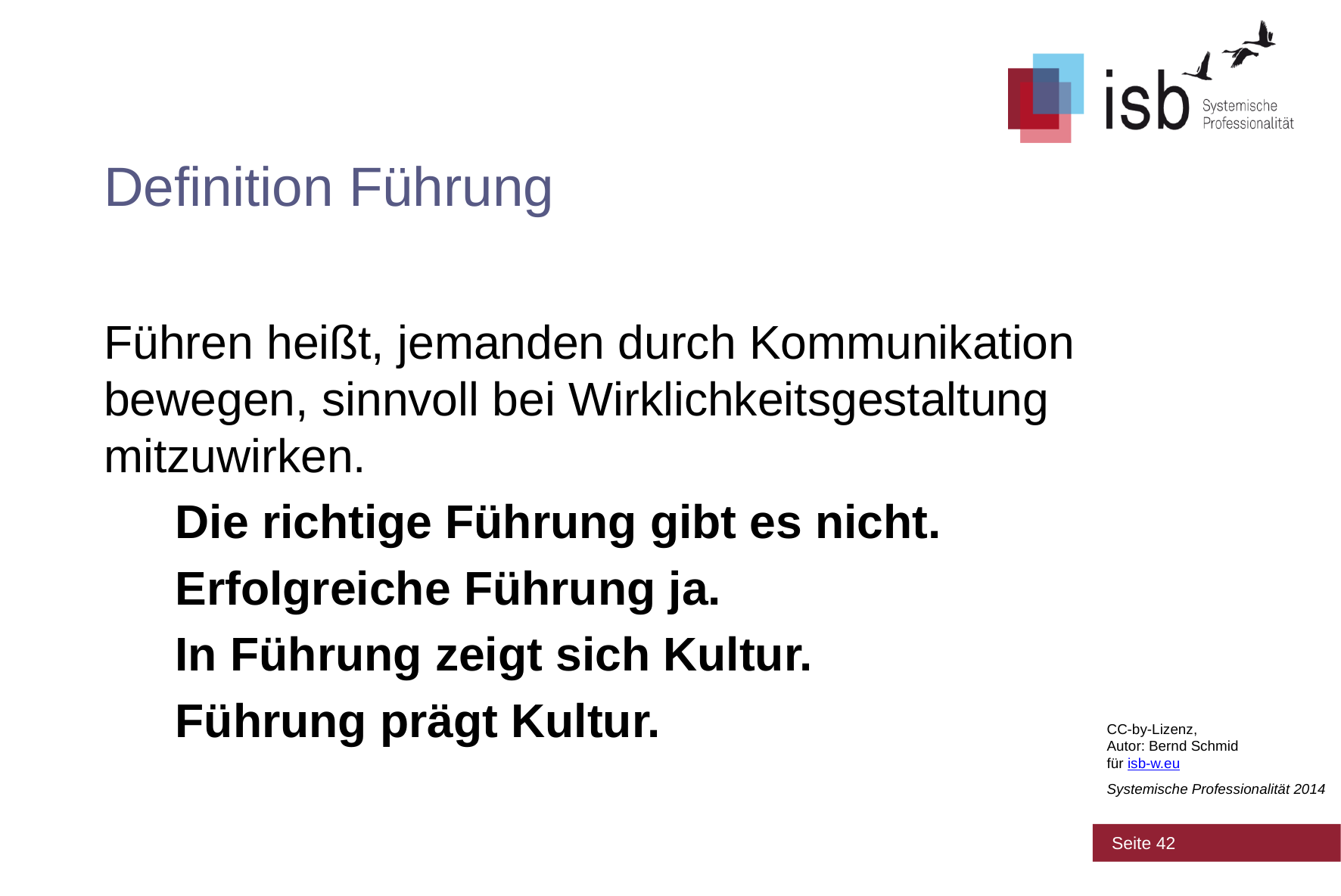

# Definition Führung
Führen heißt, jemanden durch Kommunikation bewegen, sinnvoll bei Wirklichkeitsgestaltung mitzuwirken.
Die richtige Führung gibt es nicht.
Erfolgreiche Führung ja.
In Führung zeigt sich Kultur.
Führung prägt Kultur.
 Seite 42